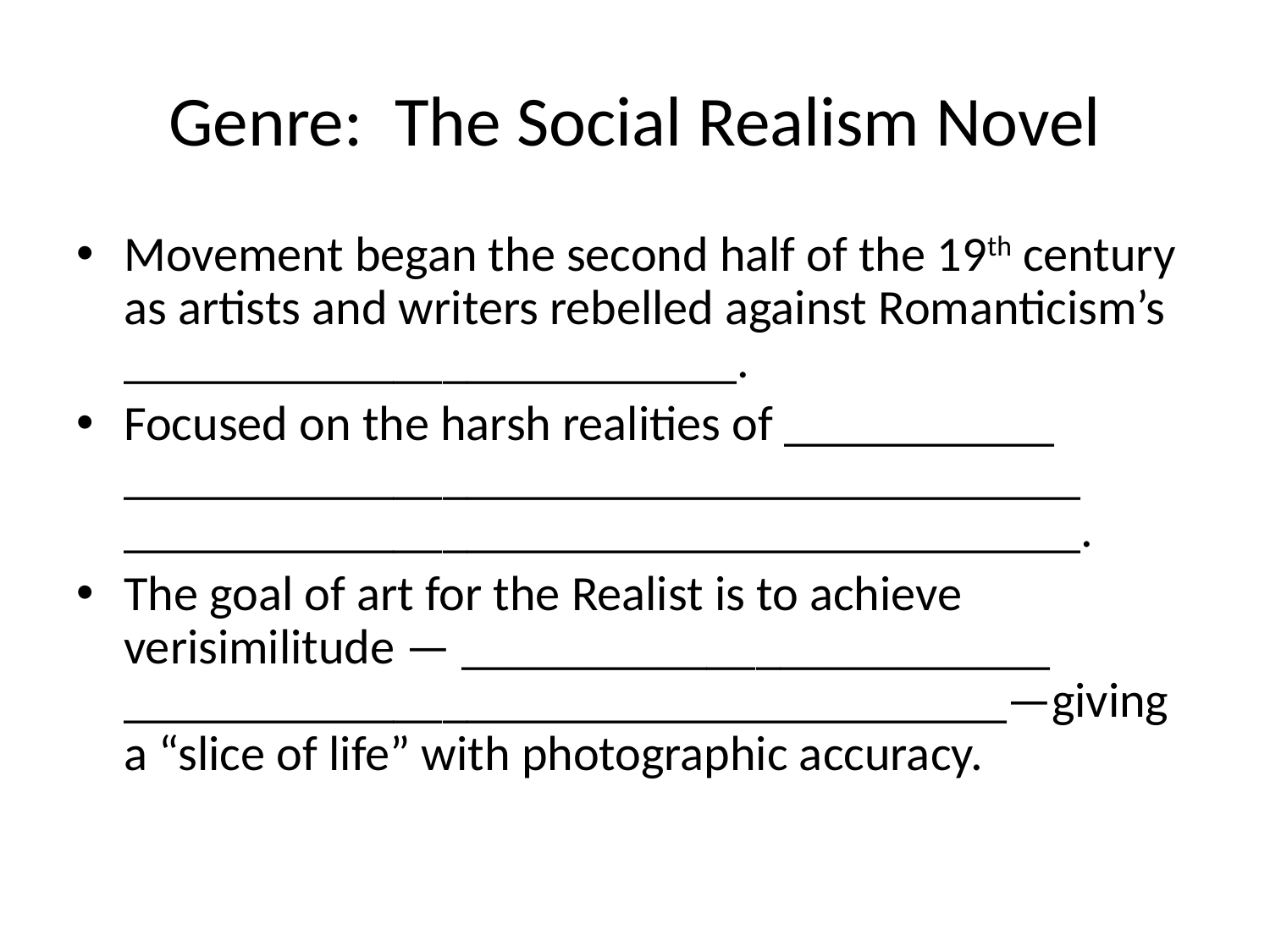

# Genre:  The Social Realism Novel
Movement began the second half of the 19th century as artists and writers rebelled against Romanticism’s _________________________.
Focused on the harsh realities of ___________ _______________________________________ _______________________________________.
The goal of art for the Realist is to achieve verisimilitude — ________________________ ____________________________________—giving a “slice of life” with photographic accuracy.